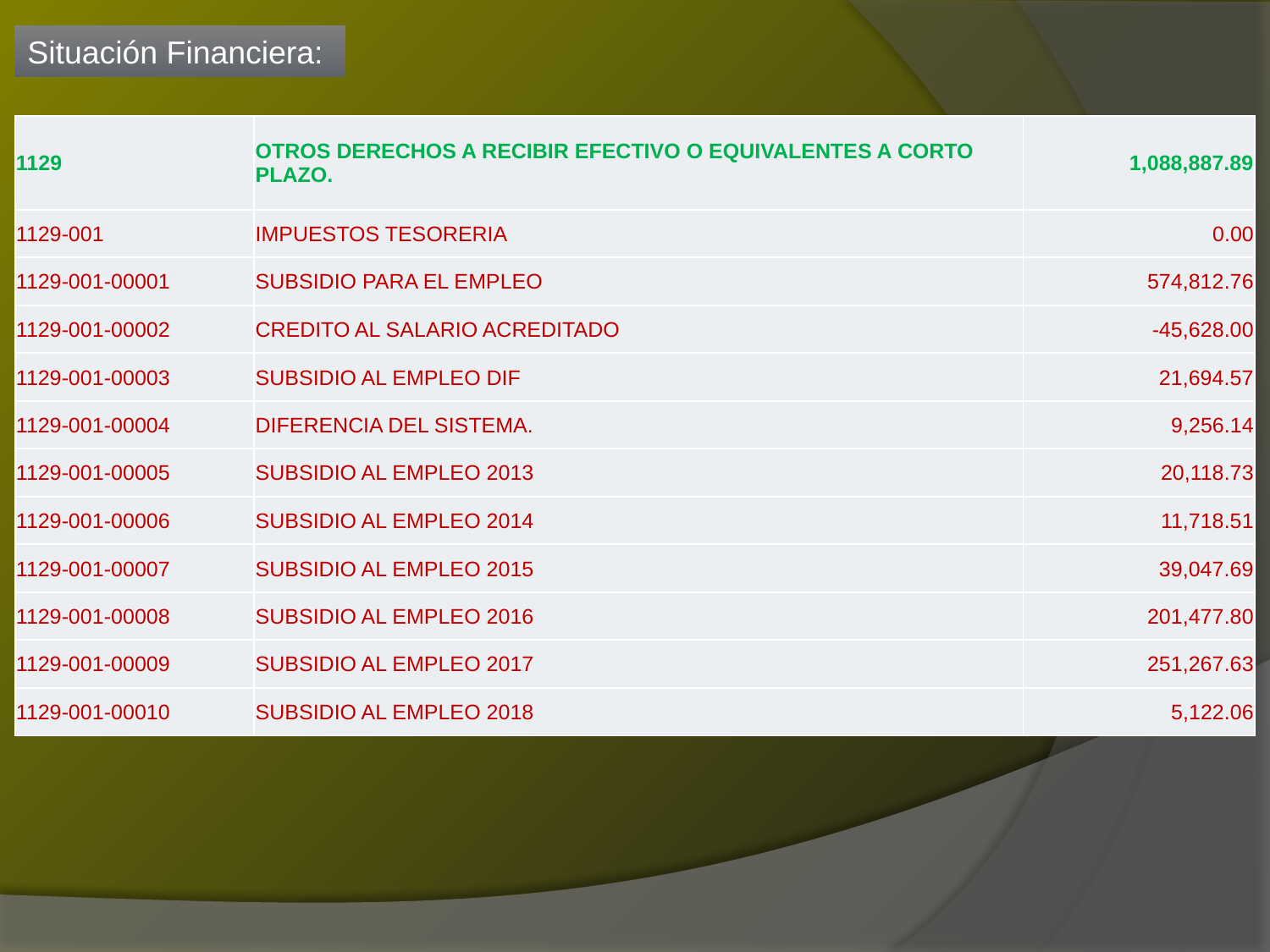

Situación Financiera:
| 1129 | OTROS DERECHOS A RECIBIR EFECTIVO O EQUIVALENTES A CORTO PLAZO. | 1,088,887.89 |
| --- | --- | --- |
| 1129-001 | IMPUESTOS TESORERIA | 0.00 |
| 1129-001-00001 | SUBSIDIO PARA EL EMPLEO | 574,812.76 |
| 1129-001-00002 | CREDITO AL SALARIO ACREDITADO | -45,628.00 |
| 1129-001-00003 | SUBSIDIO AL EMPLEO DIF | 21,694.57 |
| 1129-001-00004 | DIFERENCIA DEL SISTEMA. | 9,256.14 |
| 1129-001-00005 | SUBSIDIO AL EMPLEO 2013 | 20,118.73 |
| 1129-001-00006 | SUBSIDIO AL EMPLEO 2014 | 11,718.51 |
| 1129-001-00007 | SUBSIDIO AL EMPLEO 2015 | 39,047.69 |
| 1129-001-00008 | SUBSIDIO AL EMPLEO 2016 | 201,477.80 |
| 1129-001-00009 | SUBSIDIO AL EMPLEO 2017 | 251,267.63 |
| 1129-001-00010 | SUBSIDIO AL EMPLEO 2018 | 5,122.06 |